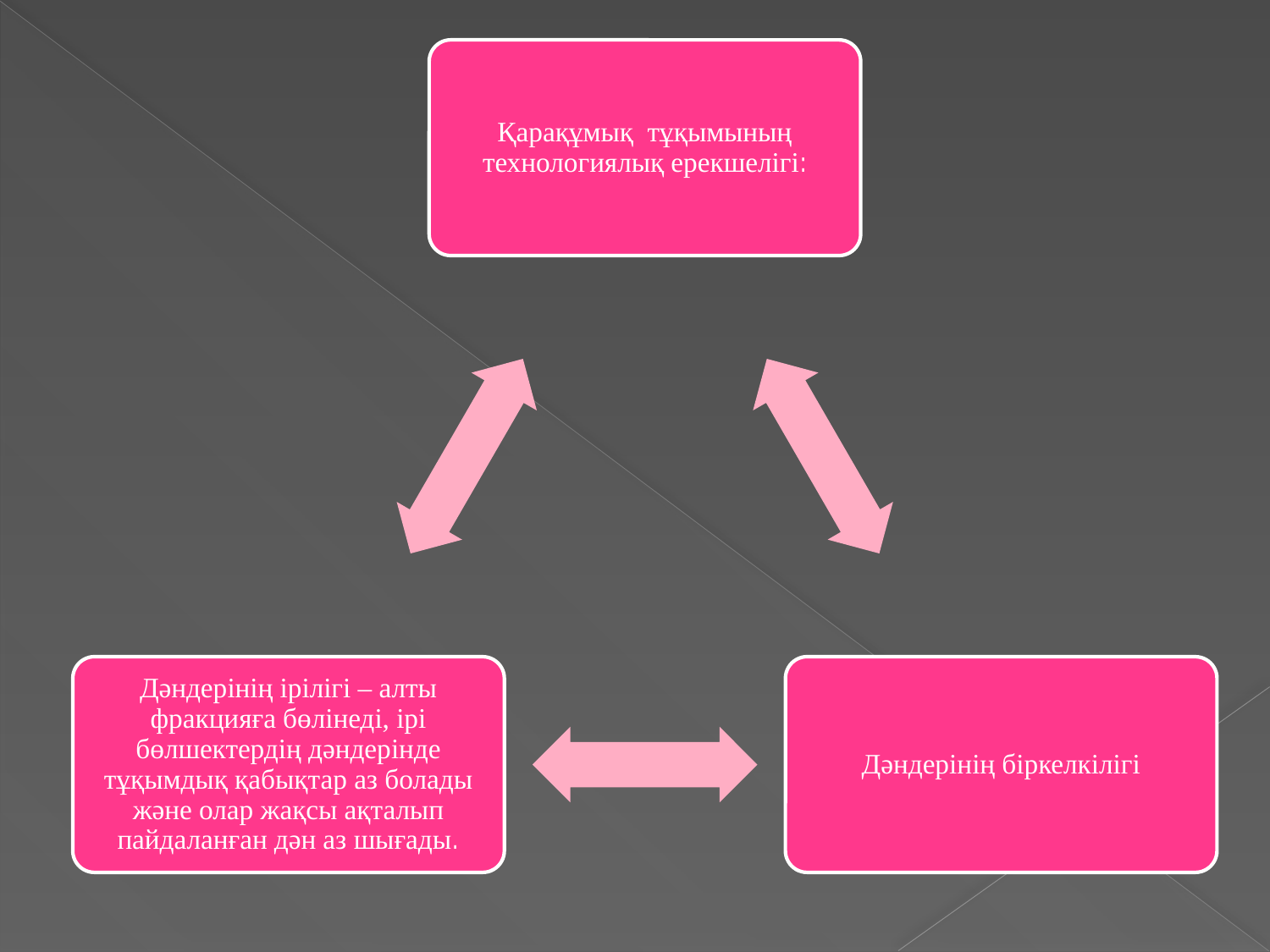

Қарақұмық  тұқымының технологиялық ерекшелігі:

Дәндерінің біркелкілігі

Дәндерінің ірілігі – алты фракцияға бөлінеді, ірі бөлшектердің дәндерінде тұқымдық қабықтар аз болады және олар жақсы ақталып пайдаланған дән аз шығады.